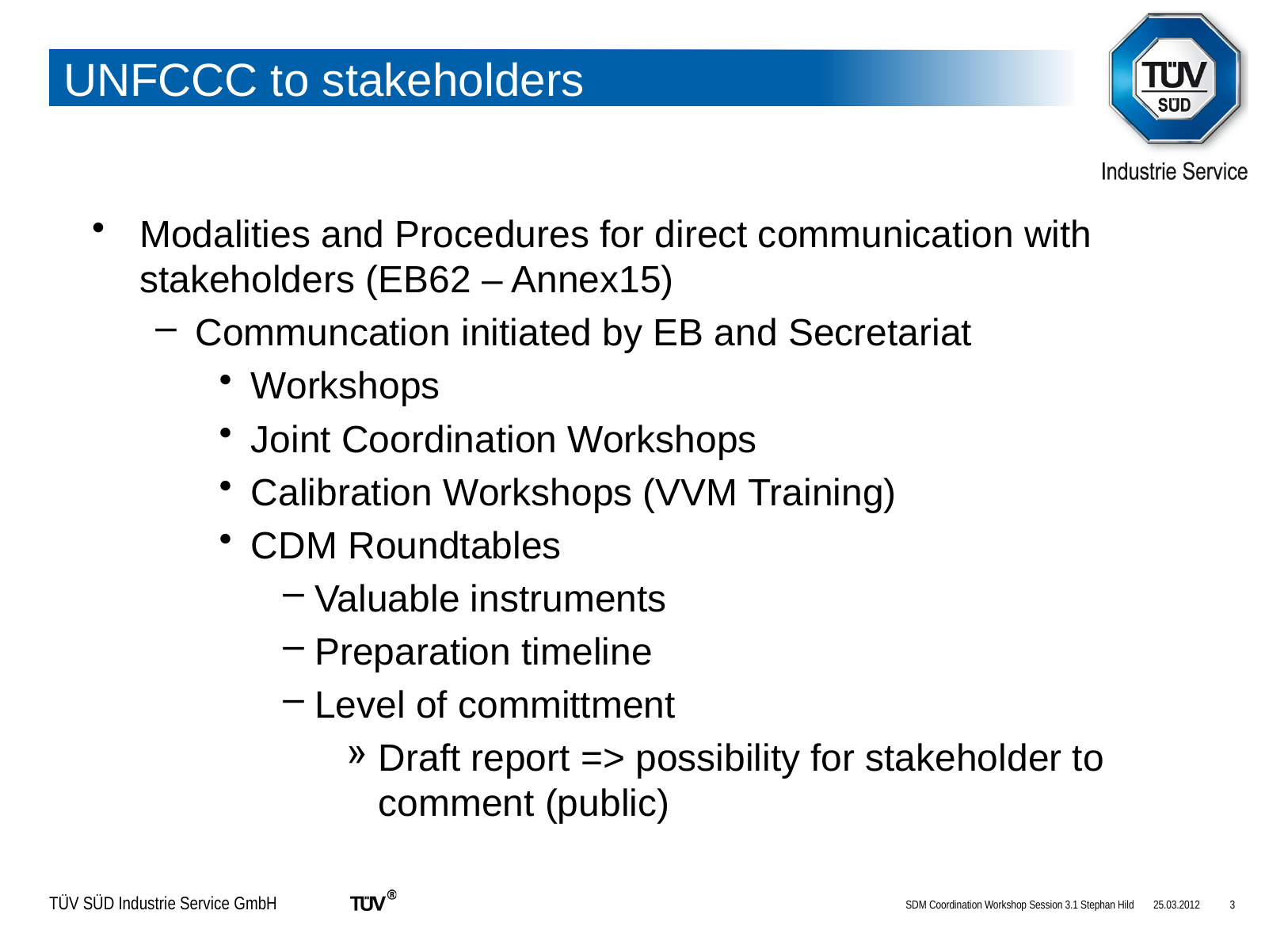

# UNFCCC to stakeholders
Modalities and Procedures for direct communication with stakeholders (EB62 – Annex15)
Communcation initiated by EB and Secretariat
Workshops
Joint Coordination Workshops
Calibration Workshops (VVM Training)
CDM Roundtables
Valuable instruments
Preparation timeline
Level of committment
Draft report => possibility for stakeholder to comment (public)

SDM Coordination Workshop Session 3.1 Stephan Hild
25.03.2012
3